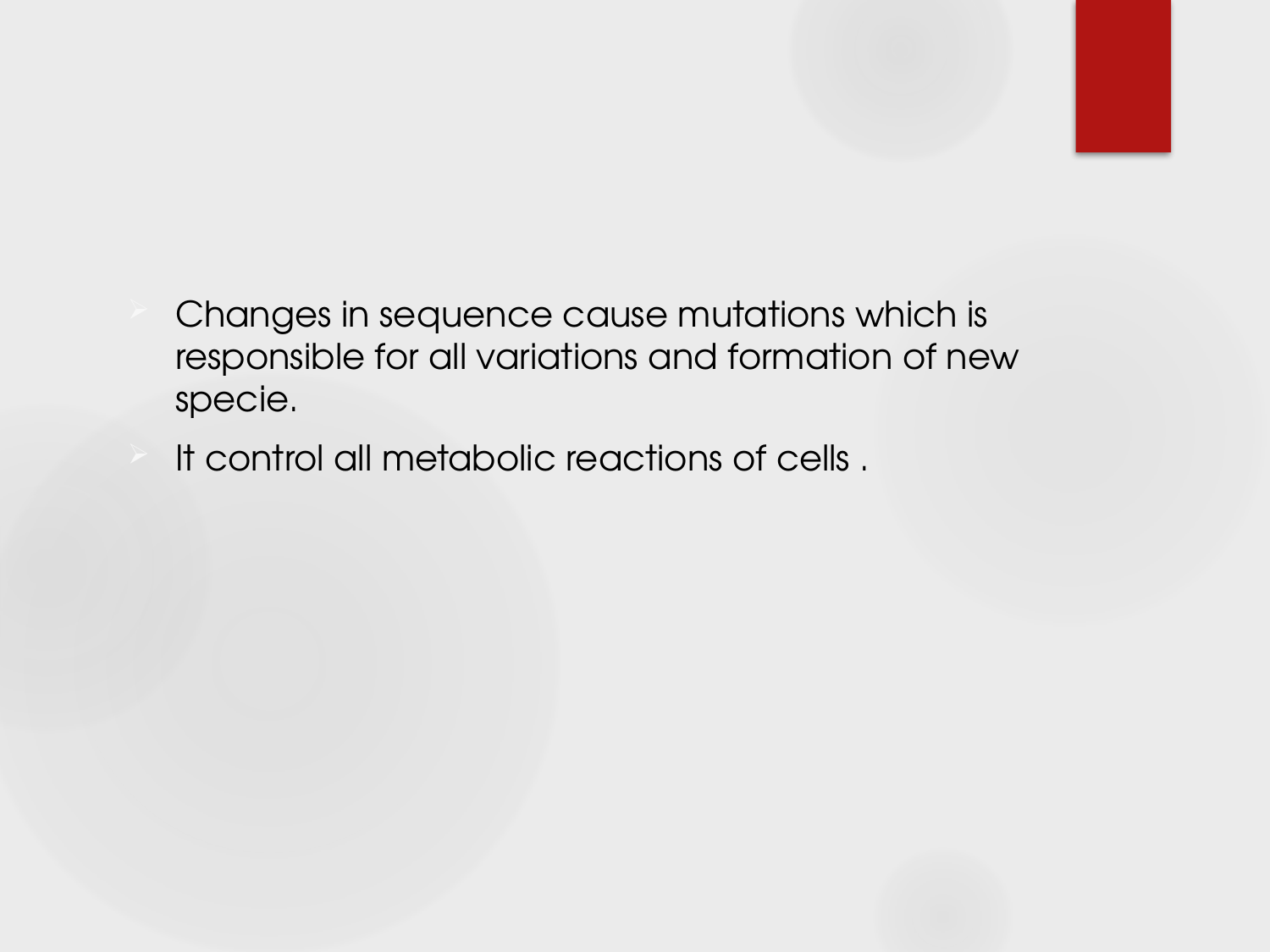

Changes in sequence cause mutations which is responsible for all variations and formation of new specie.
It control all metabolic reactions of cells .